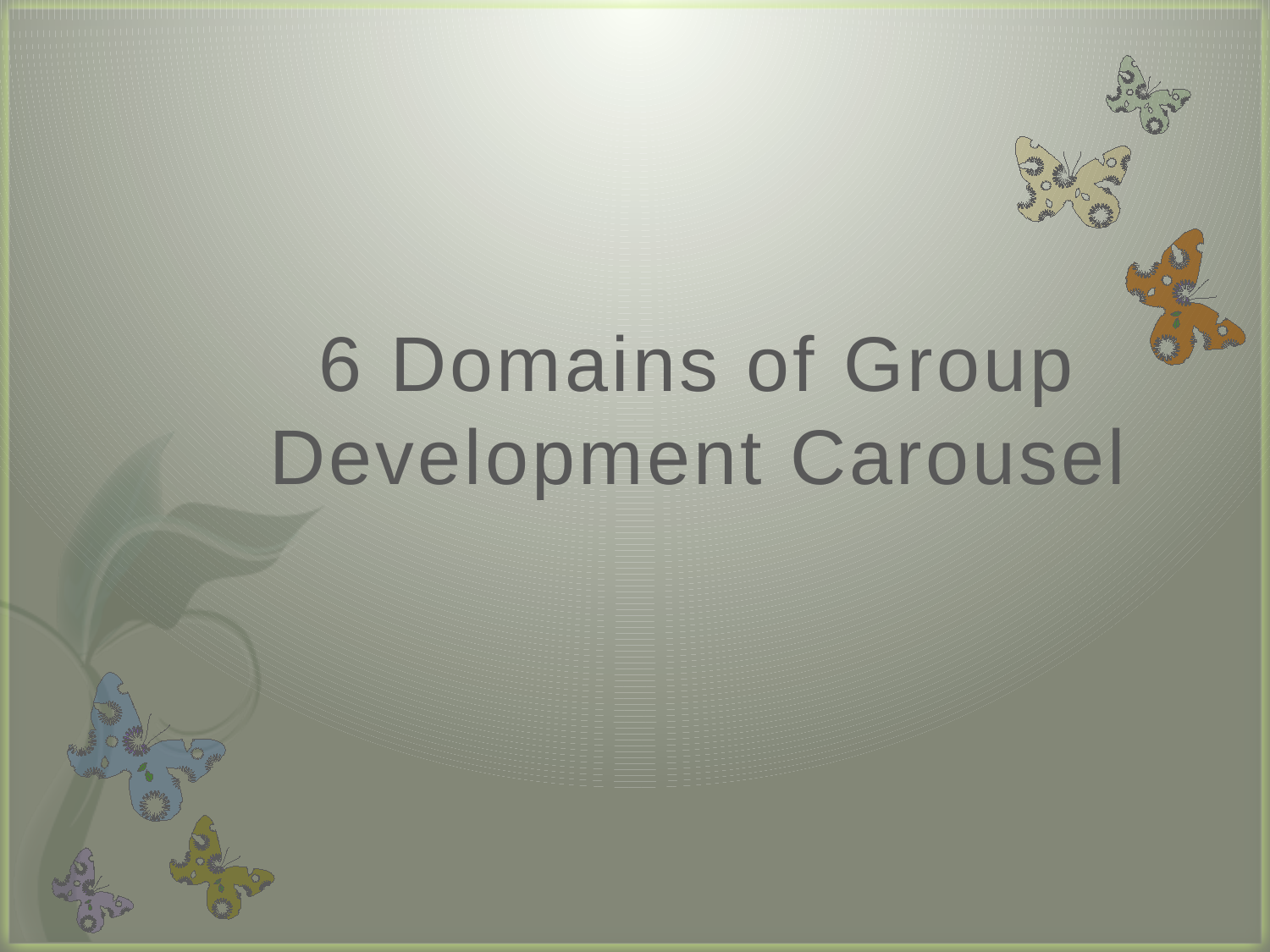

# 6 Domains of Group Development Carousel